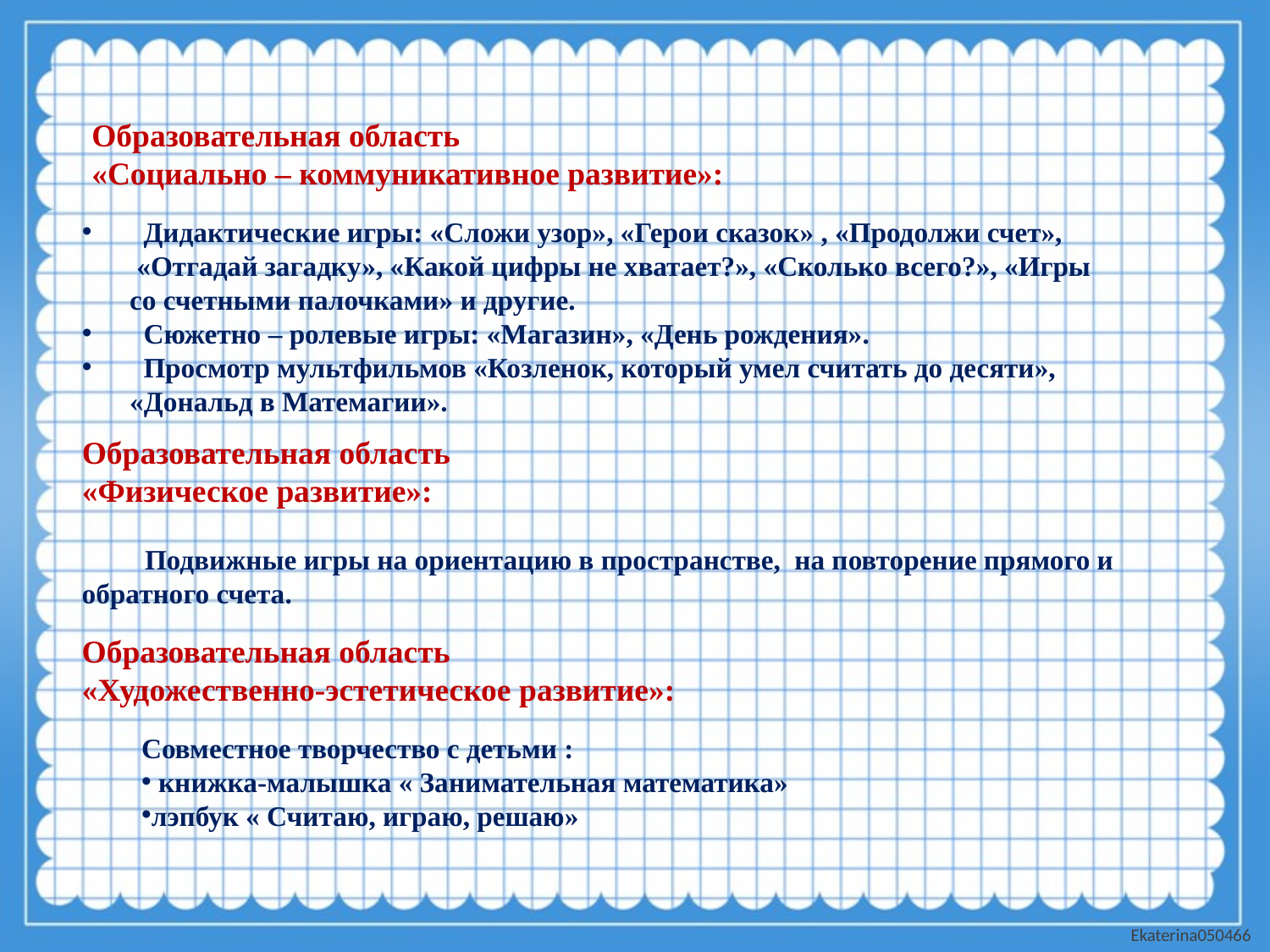

Образовательная область
«Социально – коммуникативное развитие»:
  Дидактические игры: «Сложи узор», «Герои сказок» , «Продолжи счет»,        «Отгадай загадку», «Какой цифры не хватает?», «Сколько всего?», «Игры со счетными палочками» и другие.
  Сюжетно – ролевые игры: «Магазин», «День рождения».
  Просмотр мультфильмов «Козленок, который умел считать до десяти», «Дональд в Матемагии».
Образовательная область
«Физическое развитие»:
         Подвижные игры на ориентацию в пространстве,  на повторение прямого и обратного счета.
Образовательная область
«Художественно-эстетическое развитие»:
Совместное творчество с детьми :
 книжка-малышка « Занимательная математика»
лэпбук « Считаю, играю, решаю»